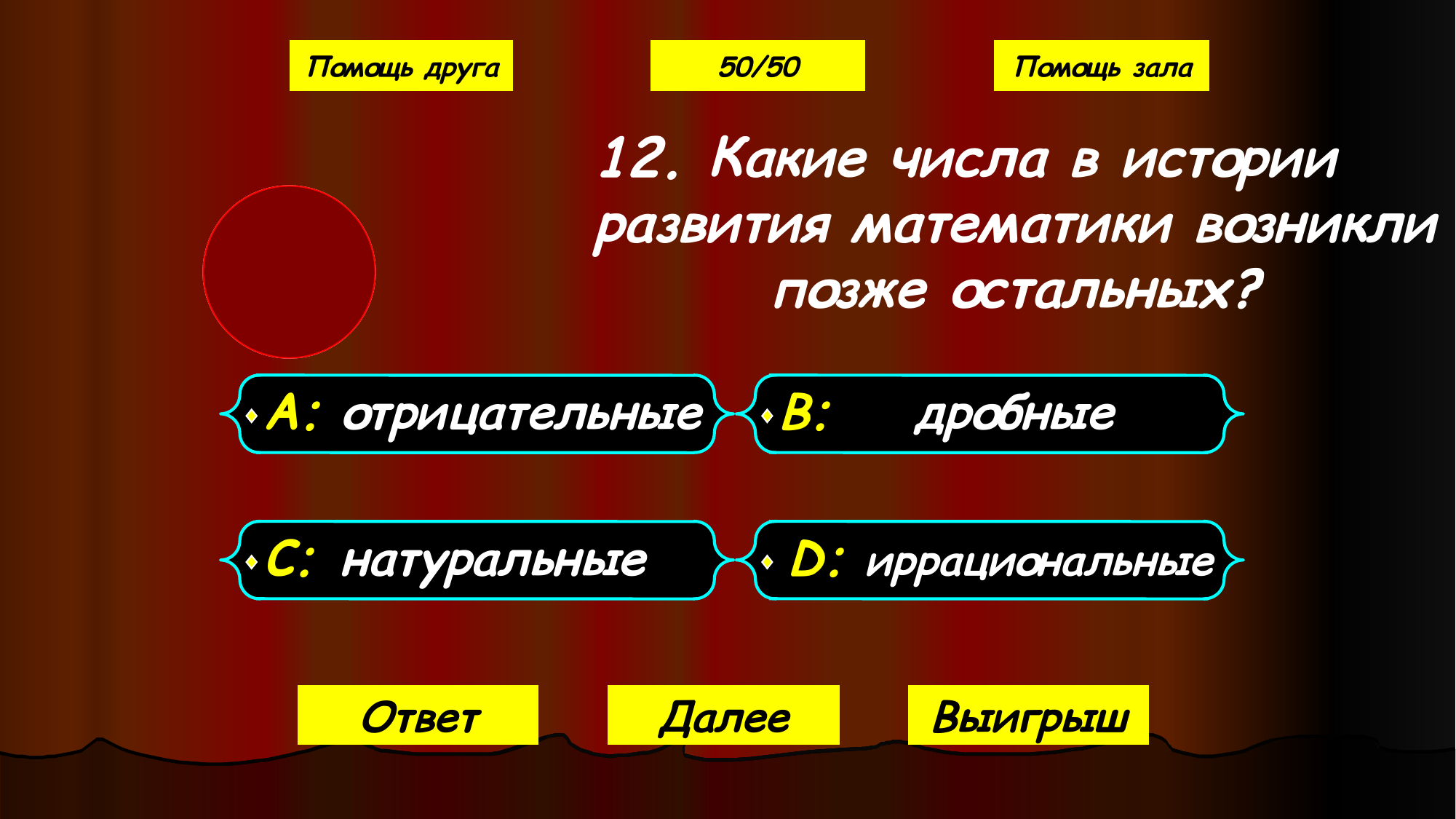

Помощь друга
50/50
Помощь зала
12. Какие числа в истории развития математики возникли позже остальных?

А: отрицательные

В:    дробные

С:    натуральные

D: иррациональные

Ответ
Далее
Выигрыш